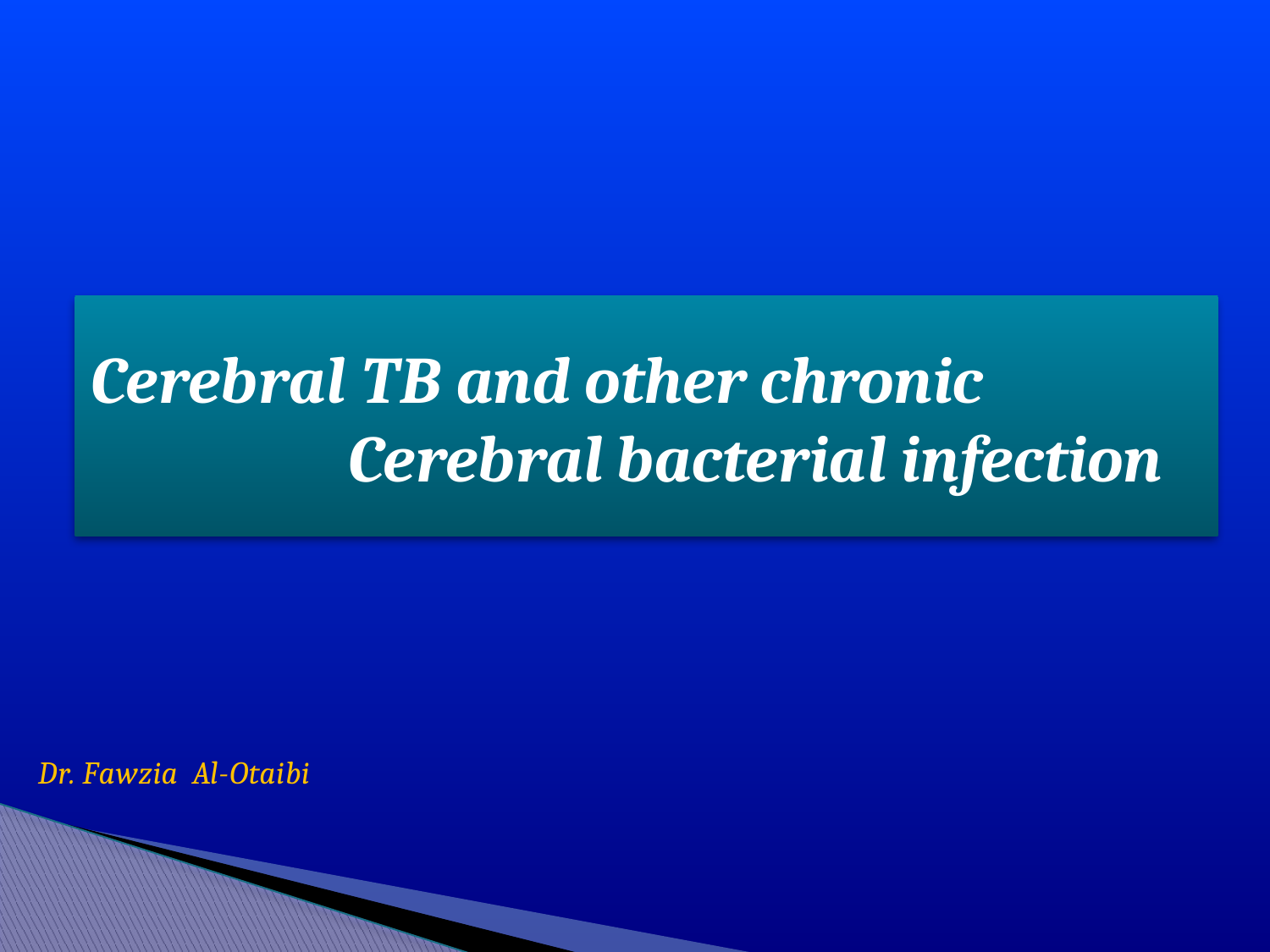

# Cerebral TB and other chronic                               Cerebral bacterial infection
Dr. Fawzia  Al-Otaibi